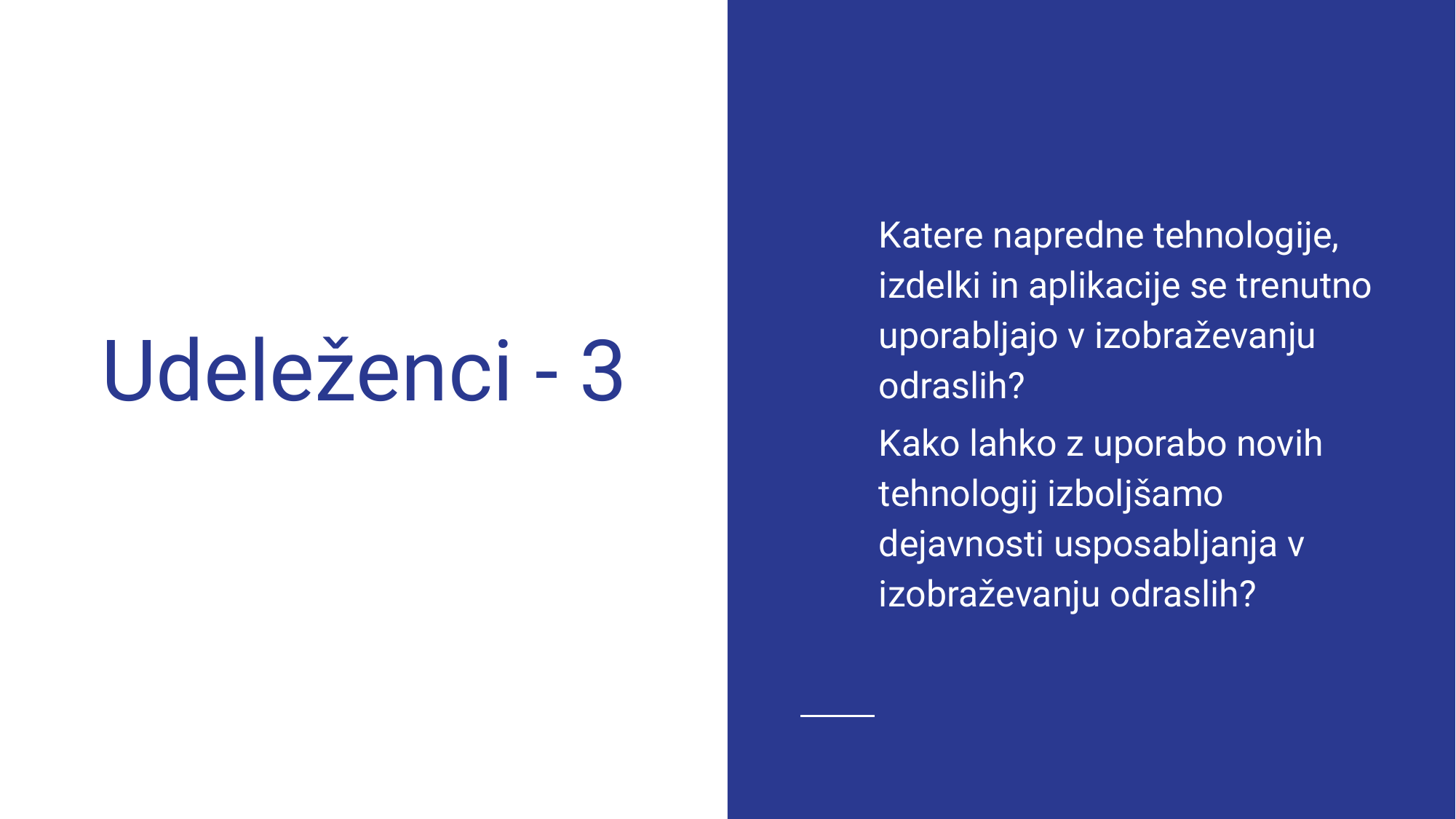

Katere napredne tehnologije, izdelki in aplikacije se trenutno uporabljajo v izobraževanju odraslih?
Kako lahko z uporabo novih tehnologij izboljšamo dejavnosti usposabljanja v izobraževanju odraslih?
# Udeleženci - 3